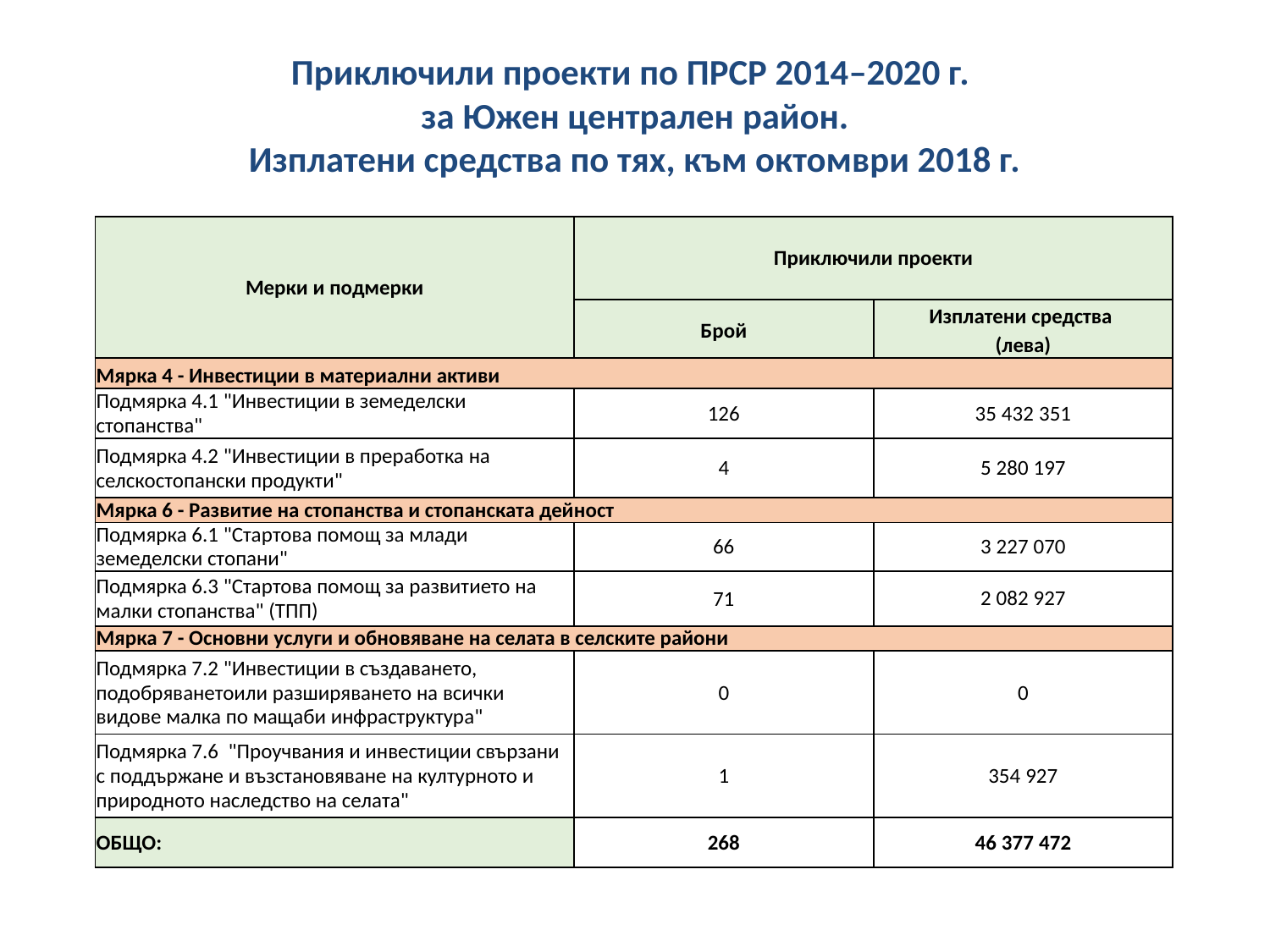

# Приключили проекти по ПРСР 2014–2020 г. за Южен централен район. Изплатени средства по тях, към октомври 2018 г.
| Мерки и подмерки | Приключили проекти |  |
| --- | --- | --- |
|  | Брой | Изплатени средства (лева) |
| Мярка 4 - Инвестиции в материални активи |  |  |
| Подмярка 4.1 "Инвестиции в земеделски стопанства" | 126 | 35 432 351 |
| Подмярка 4.2 "Инвестиции в преработка на селскостопански продукти" | 4 | 5 280 197 |
| Мярка 6 - Развитие на стопанства и стопанската дейност |  |  |
| Подмярка 6.1 "Стартова помощ за млади земеделски стопани" | 66 | 3 227 070 |
| Подмярка 6.3 "Стартова помощ за развитието на малки стопанства" (ТПП) | 71 | 2 082 927 |
| Мярка 7 - Основни услуги и обновяване на селата в селските райони |  |  |
| Подмярка 7.2 "Инвестиции в създаването, подобряванетоили разширяването на всички видове малка по мащаби инфраструктура" | 0 | 0 |
| Подмярка 7.6 "Проучвания и инвестиции свързани с поддържане и възстановяване на културното и природното наследство на селата" | 1 | 354 927 |
| ОБЩО: | 268 | 46 377 472 |